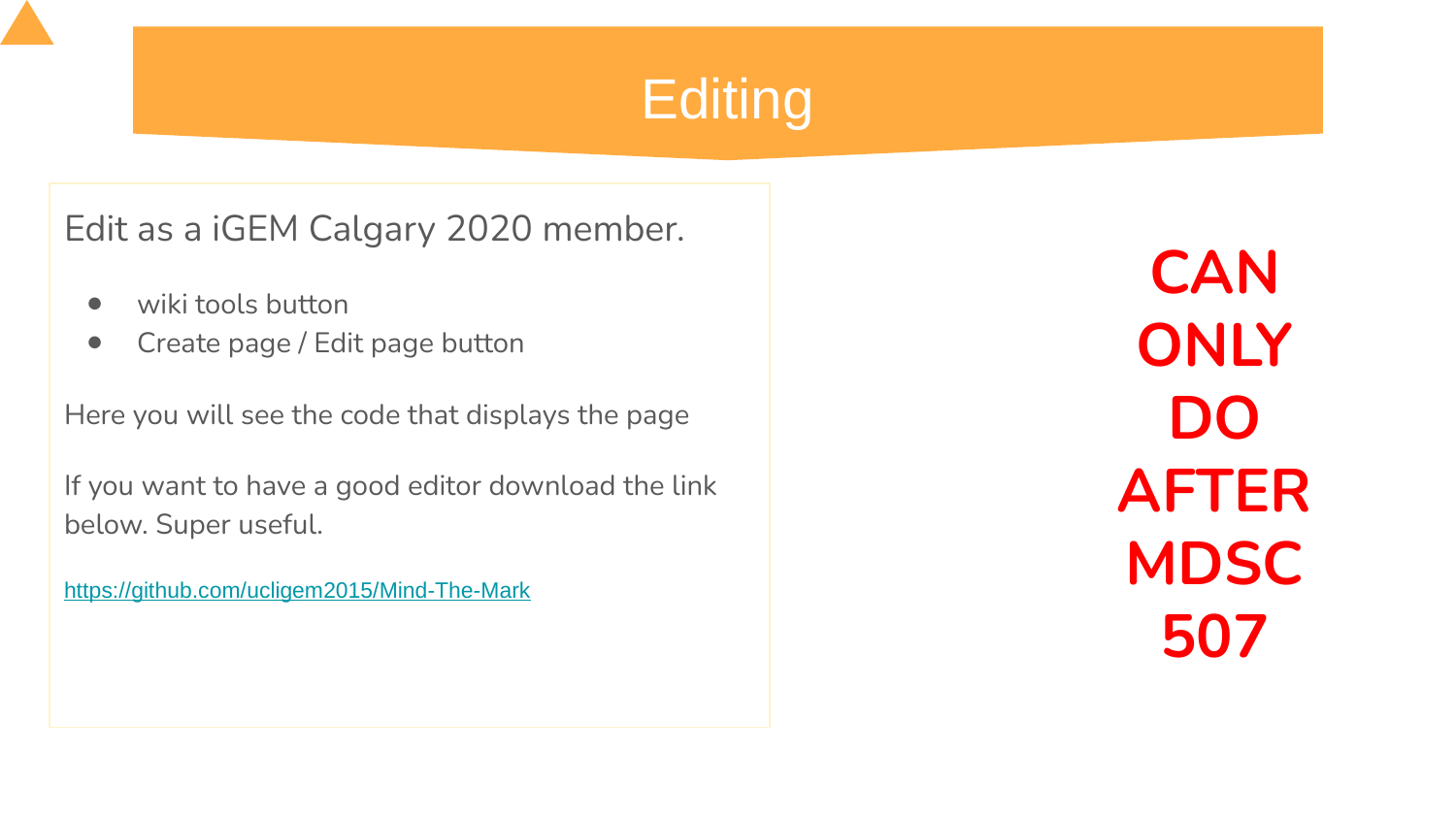

# Editing
Edit as a iGEM Calgary 2020 member.
wiki tools button
Create page / Edit page button
Here you will see the code that displays the page
If you want to have a good editor download the link below. Super useful.
https://github.com/ucligem2015/Mind-The-Mark
CAN ONLY DO AFTER MDSC 507